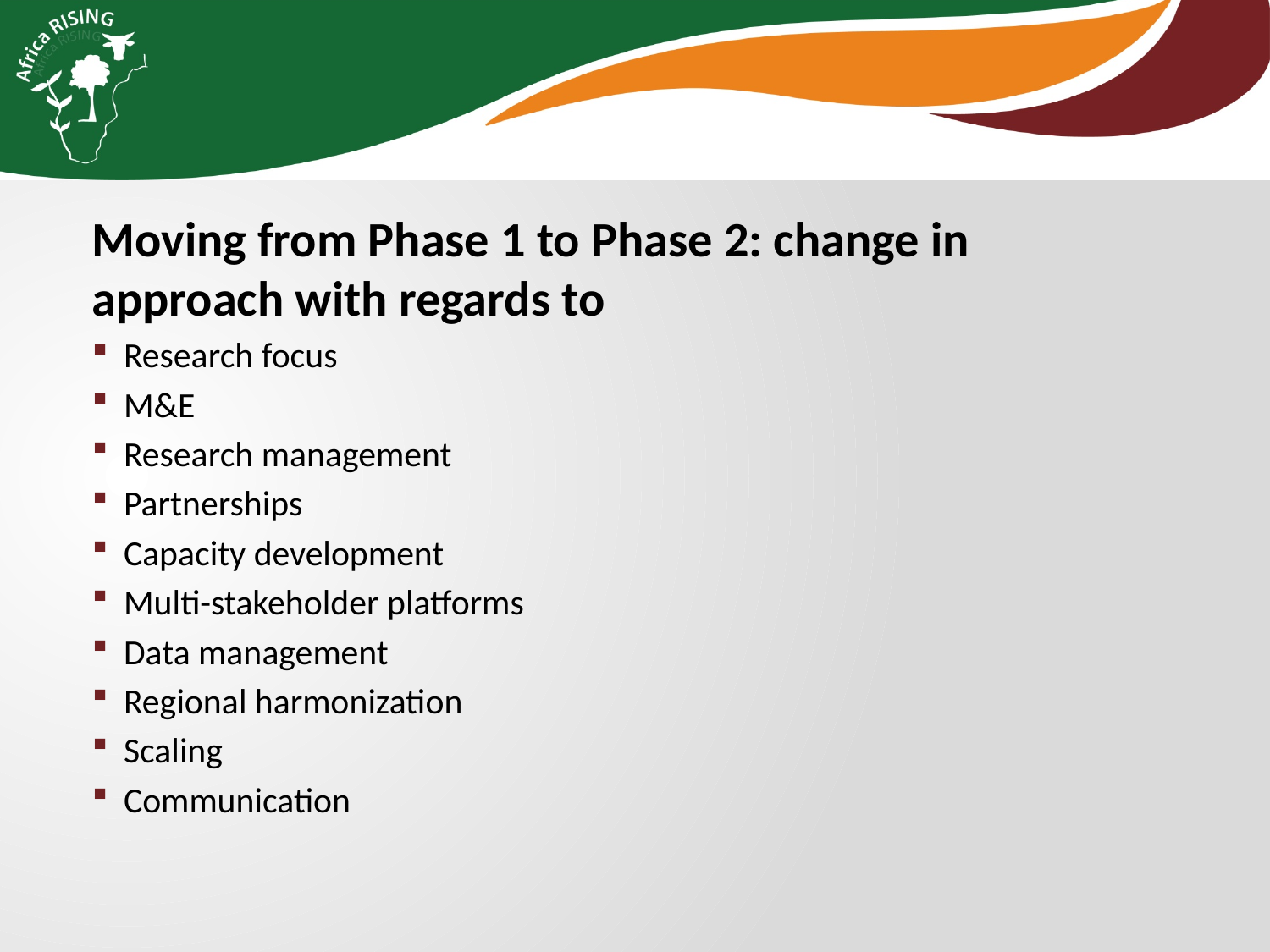

Moving from Phase 1 to Phase 2: change in approach with regards to
Research focus
M&E
Research management
Partnerships
Capacity development
Multi-stakeholder platforms
Data management
Regional harmonization
Scaling
Communication